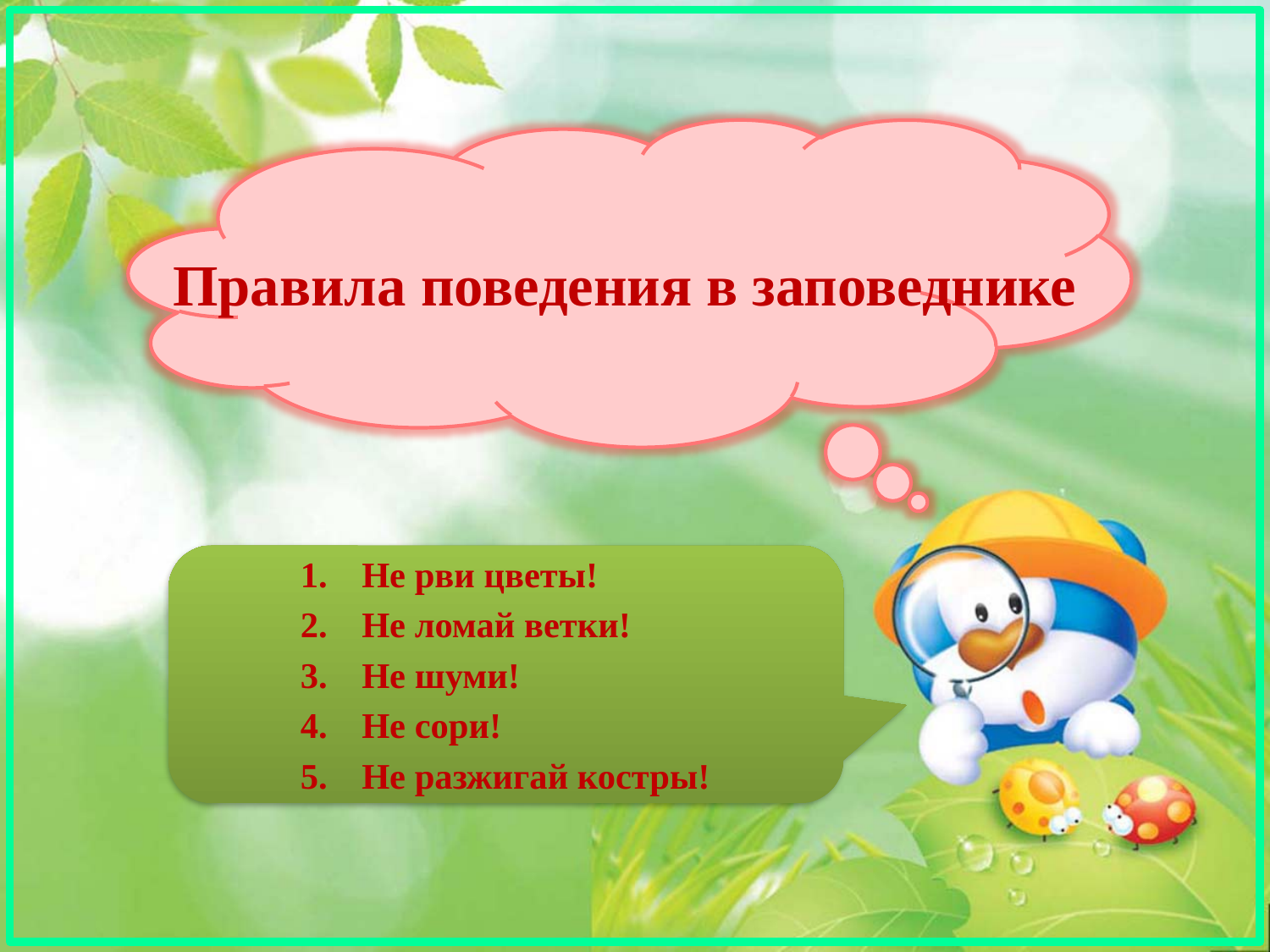

# Правила поведения в заповеднике
Не рви цветы!
Не ломай ветки!
Не шуми!
Не сори!
Не разжигай костры!